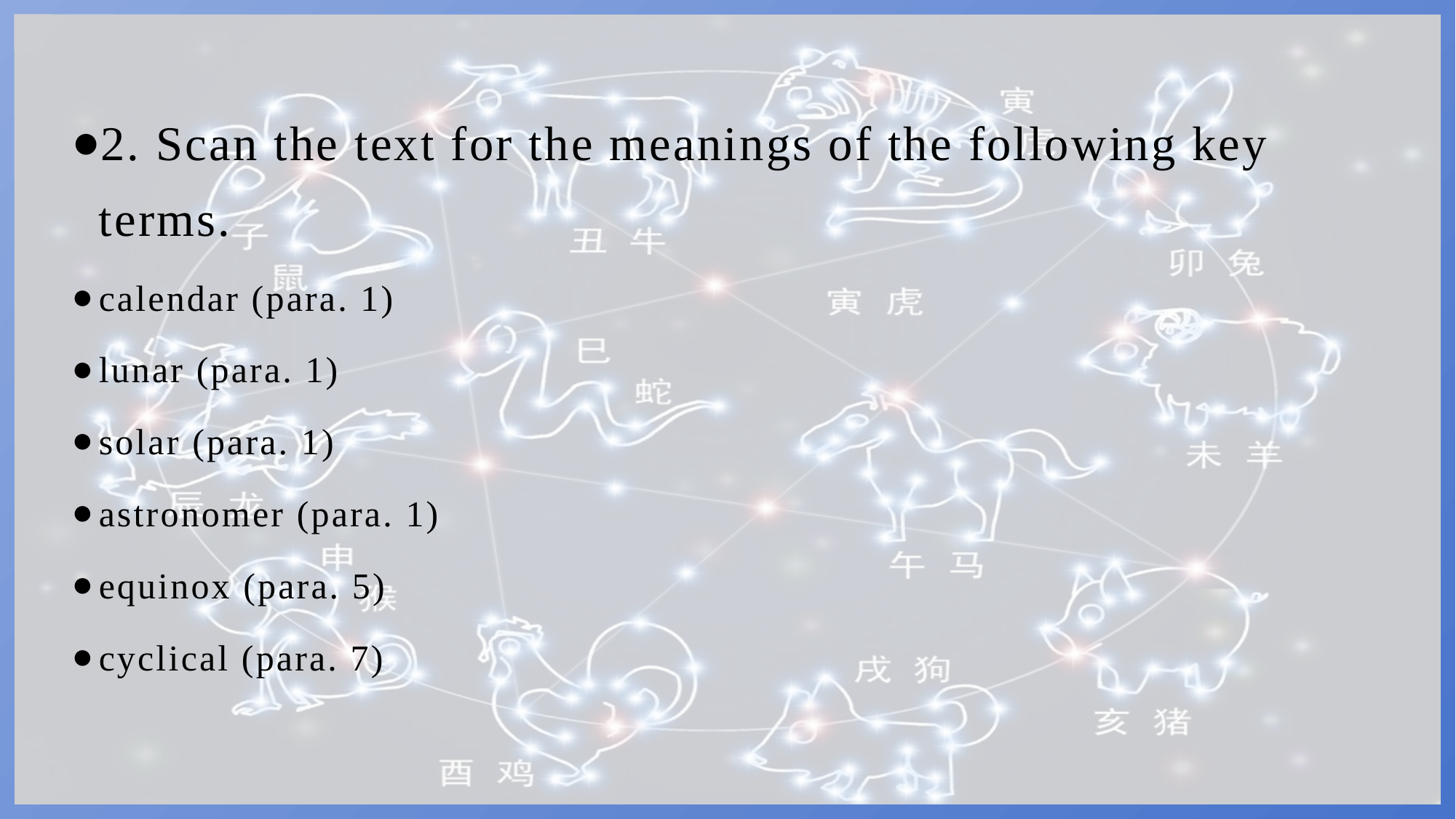

2. Scan the text for the meanings of the following key terms.
calendar (para. 1)
lunar (para. 1)
solar (para. 1)
astronomer (para. 1)
equinox (para. 5)
cyclical (para. 7)